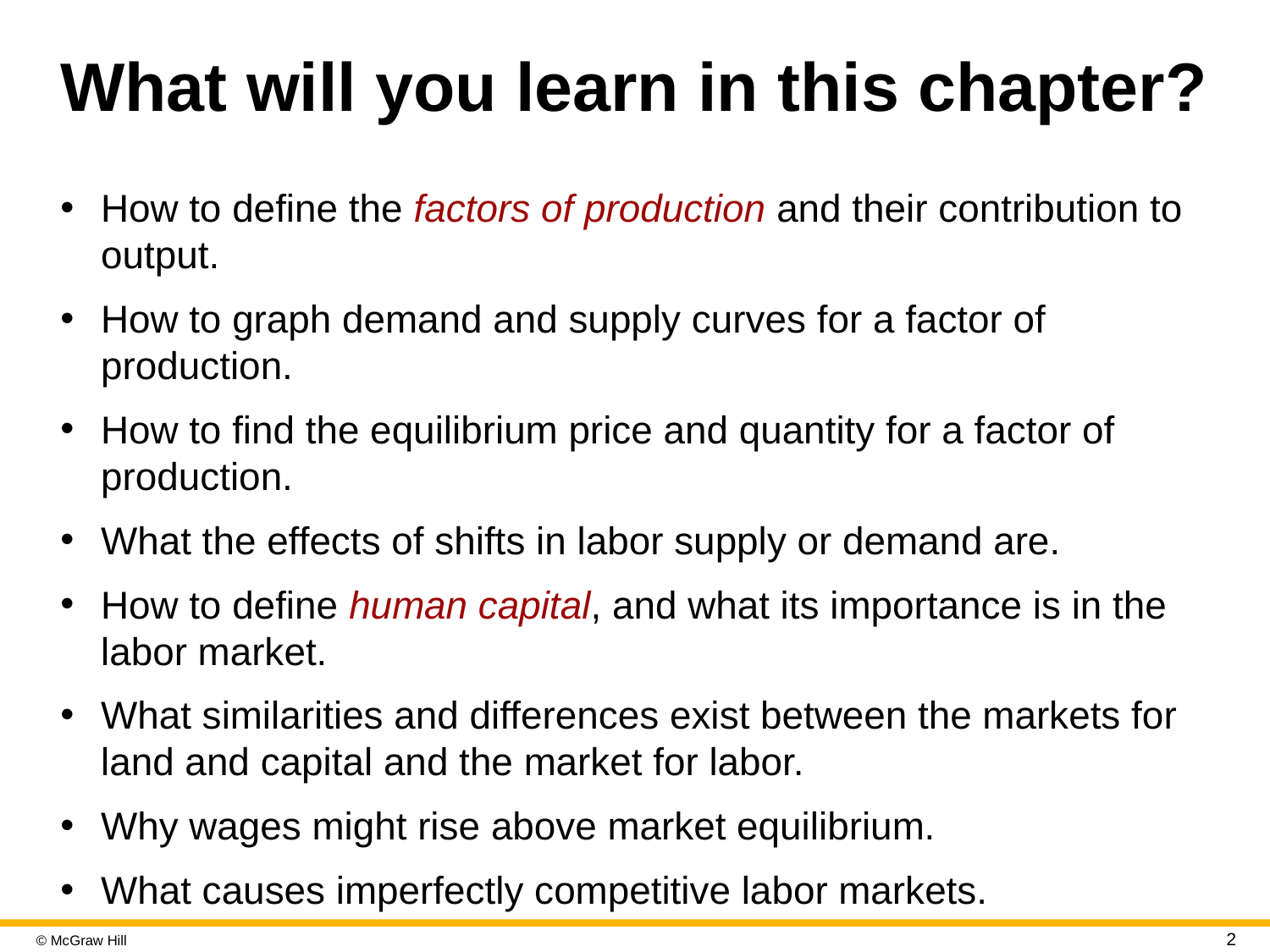

# What will you learn in this chapter?
How to define the factors of production and their contribution to output.
How to graph demand and supply curves for a factor of production.
How to find the equilibrium price and quantity for a factor of production.
What the effects of shifts in labor supply or demand are.
How to define human capital, and what its importance is in the labor market.
What similarities and differences exist between the markets for land and capital and the market for labor.
Why wages might rise above market equilibrium.
What causes imperfectly competitive labor markets.